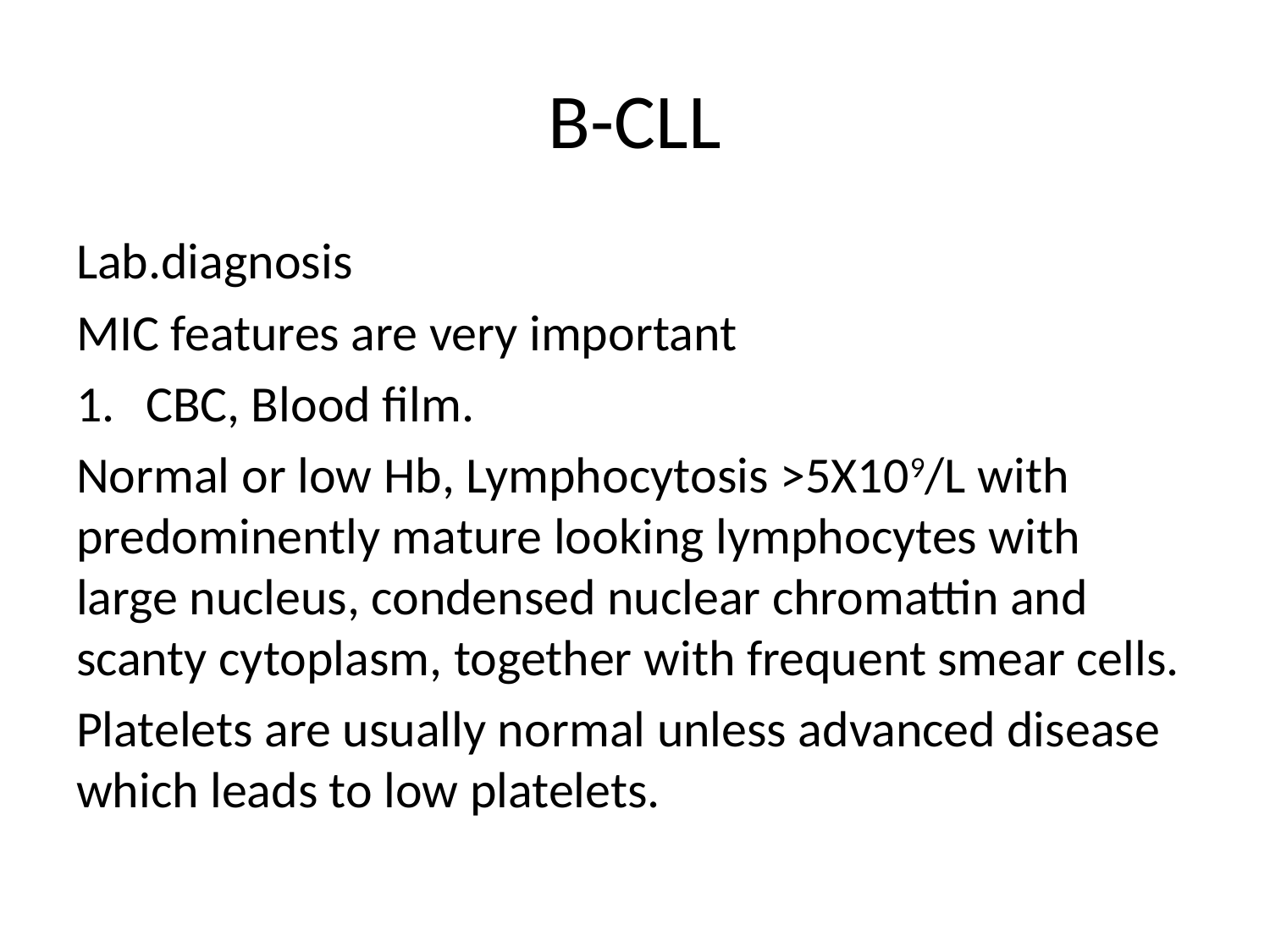

# B-CLL
Lab.diagnosis
MIC features are very important
CBC, Blood film.
Normal or low Hb, Lymphocytosis >5X109/L with predominently mature looking lymphocytes with large nucleus, condensed nuclear chromattin and scanty cytoplasm, together with frequent smear cells.
Platelets are usually normal unless advanced disease which leads to low platelets.